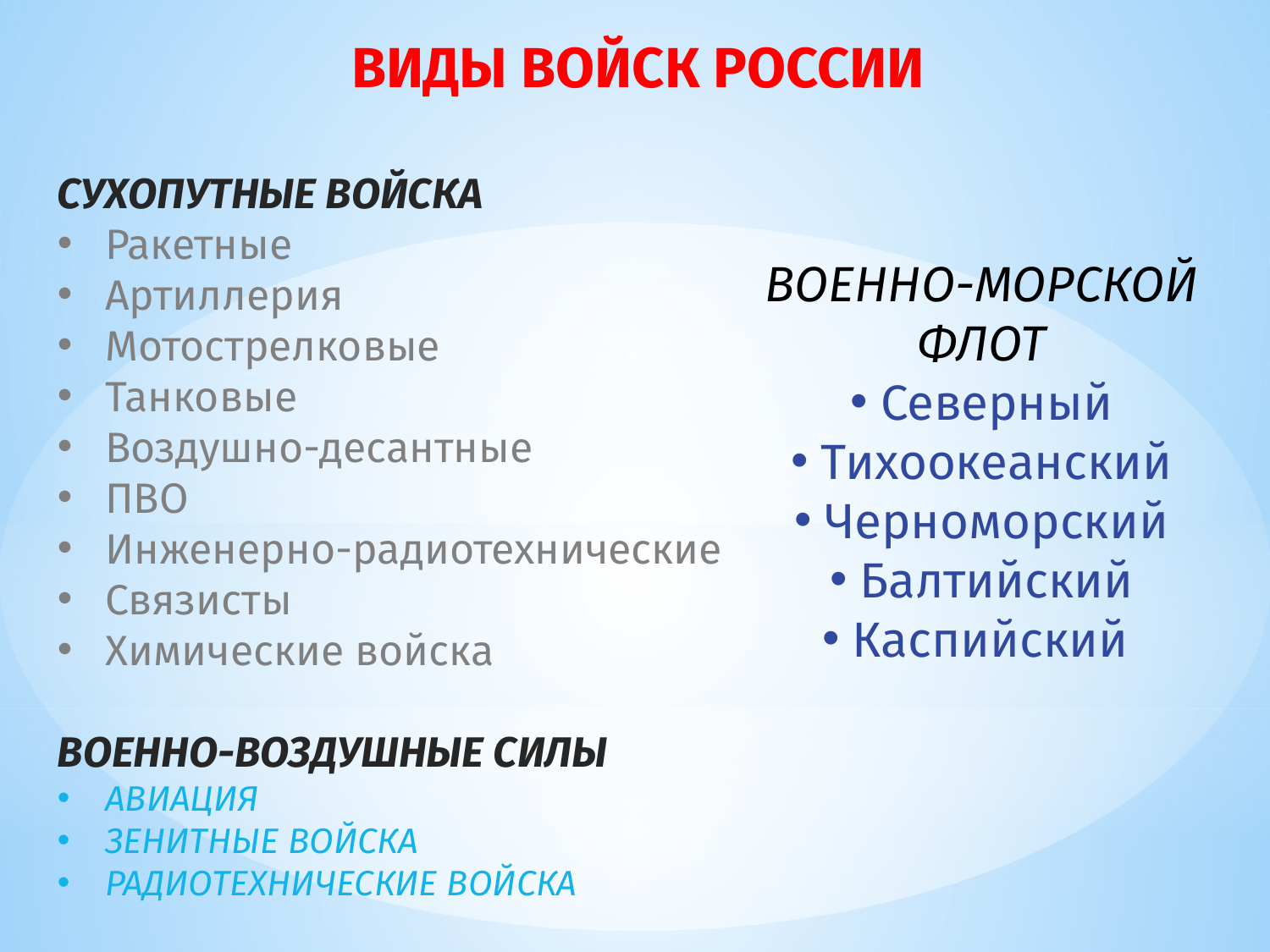

ВИДЫ ВОЙСК РОССИИ

СУХОПУТНЫЕ ВОЙСКА
Ракетные
Артиллерия
Мотострелковые
Танковые
Воздушно-десантные
ПВО
Инженерно-радиотехнические
Связисты
Химические войска

ВОЕННО-ВОЗДУШНЫЕ СИЛЫ
АВИАЦИЯ
ЗЕНИТНЫЕ ВОЙСКА
РАДИОТЕХНИЧЕСКИЕ ВОЙСКА

ВОЕННО-МОРСКОЙ
ФЛОТ
Северный
Тихоокеанский
Черноморский
Балтийский
Каспийский